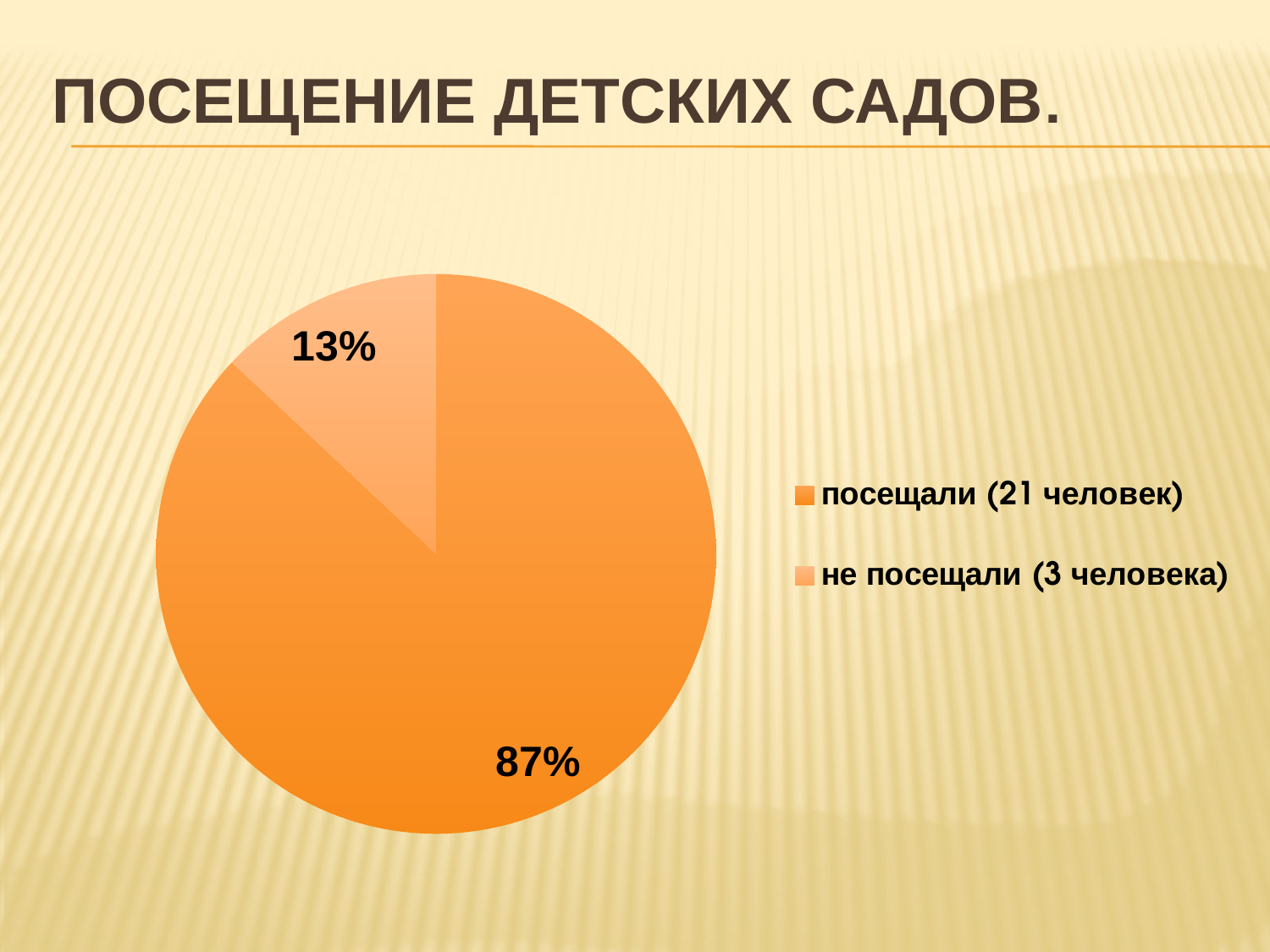

# Посещение детских садов.

### Chart

| Category | Столбец1 |
|---|---|
| посещали (21 человек) | 0.8700000000000009 |
| не посещали (3 человека) | 0.13 |